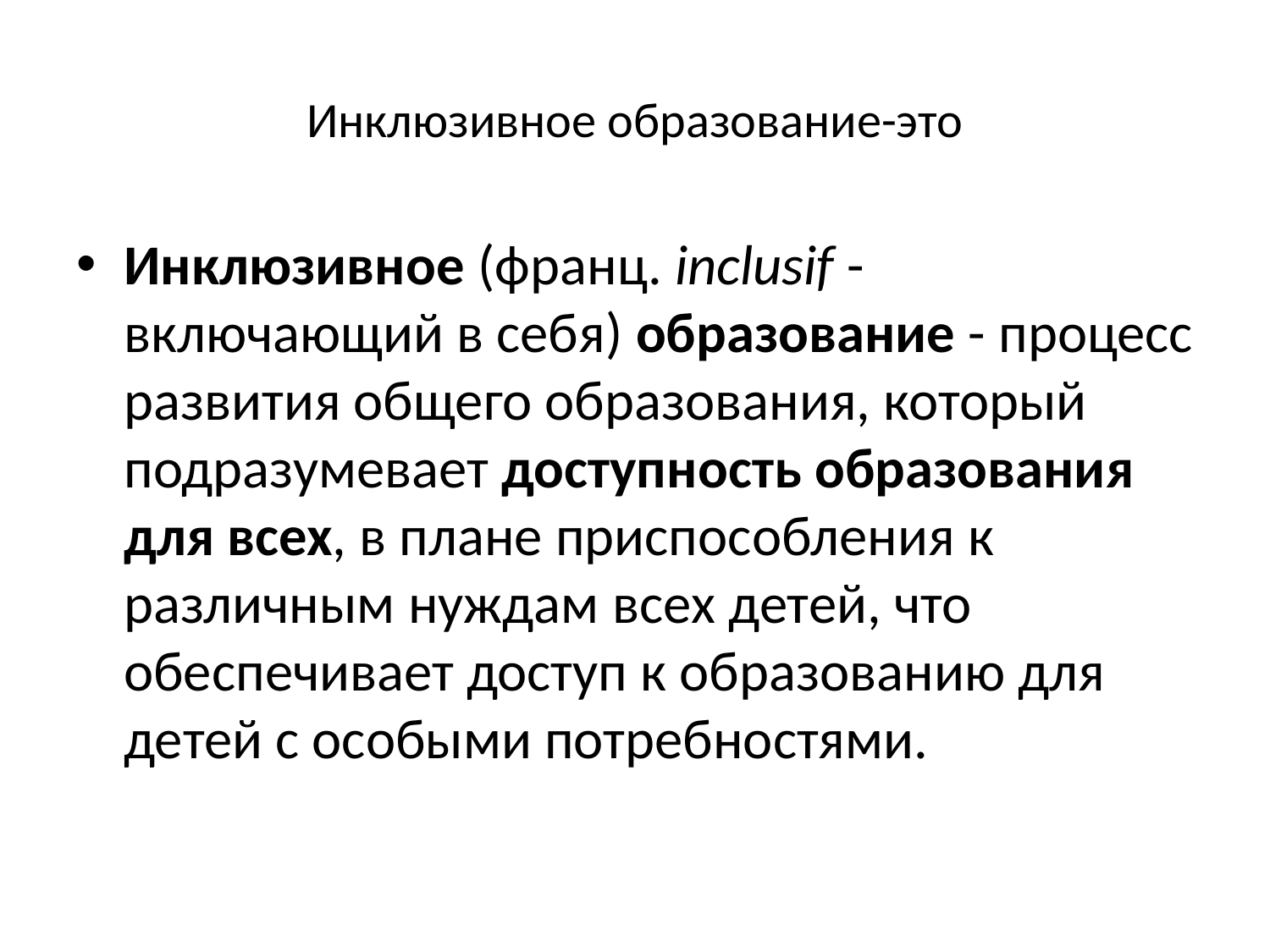

# Инклюзивное образование-это
Инклюзивное (франц. inclusif - включающий в себя) образование - процесс развития общего образования, который подразумевает доступность образования для всех, в плане приспособления к различным нуждам всех детей, что обеспечивает доступ к образованию для детей с особыми потребностями.